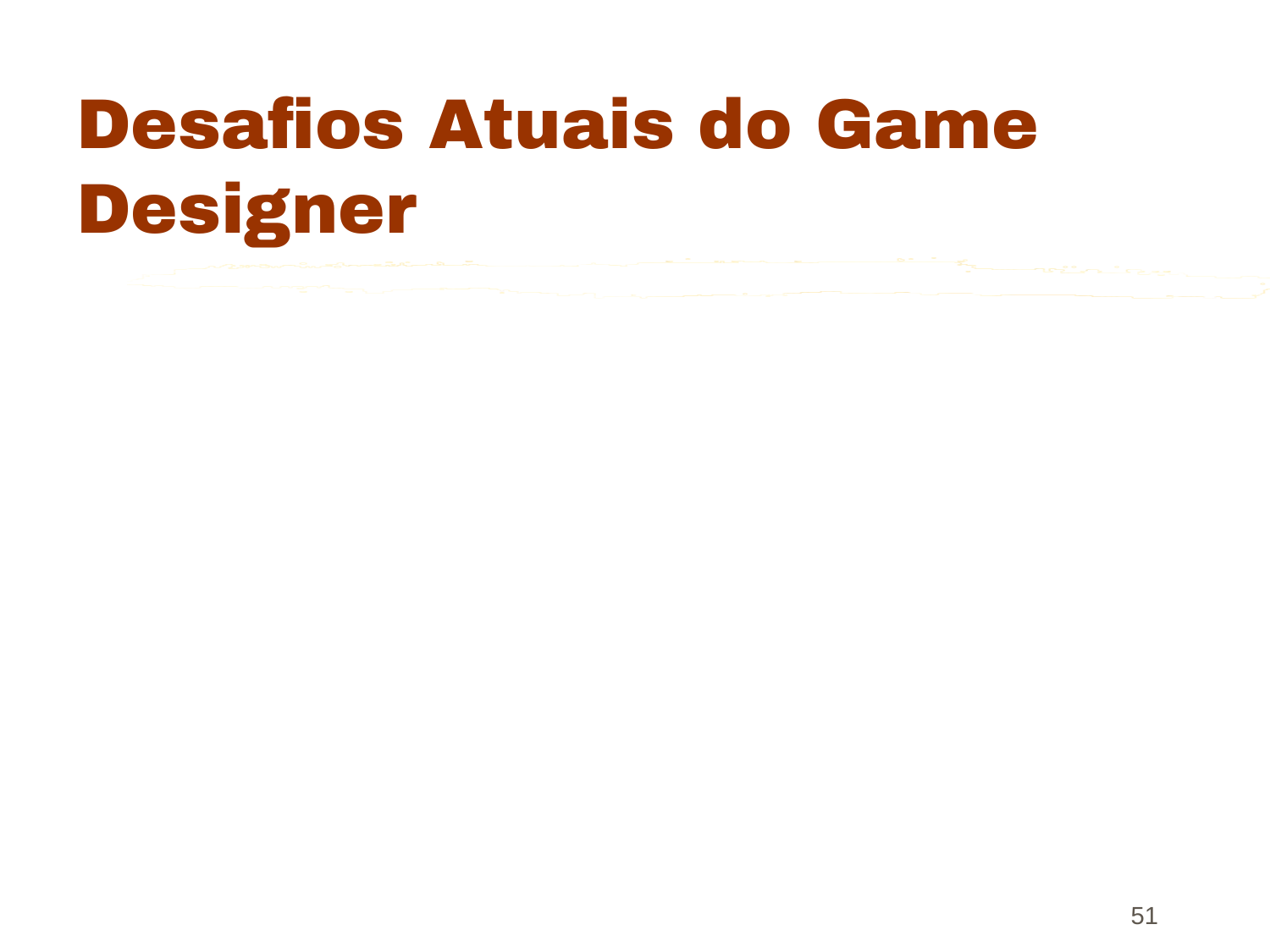

# Desafios Atuais do Game Designer

51